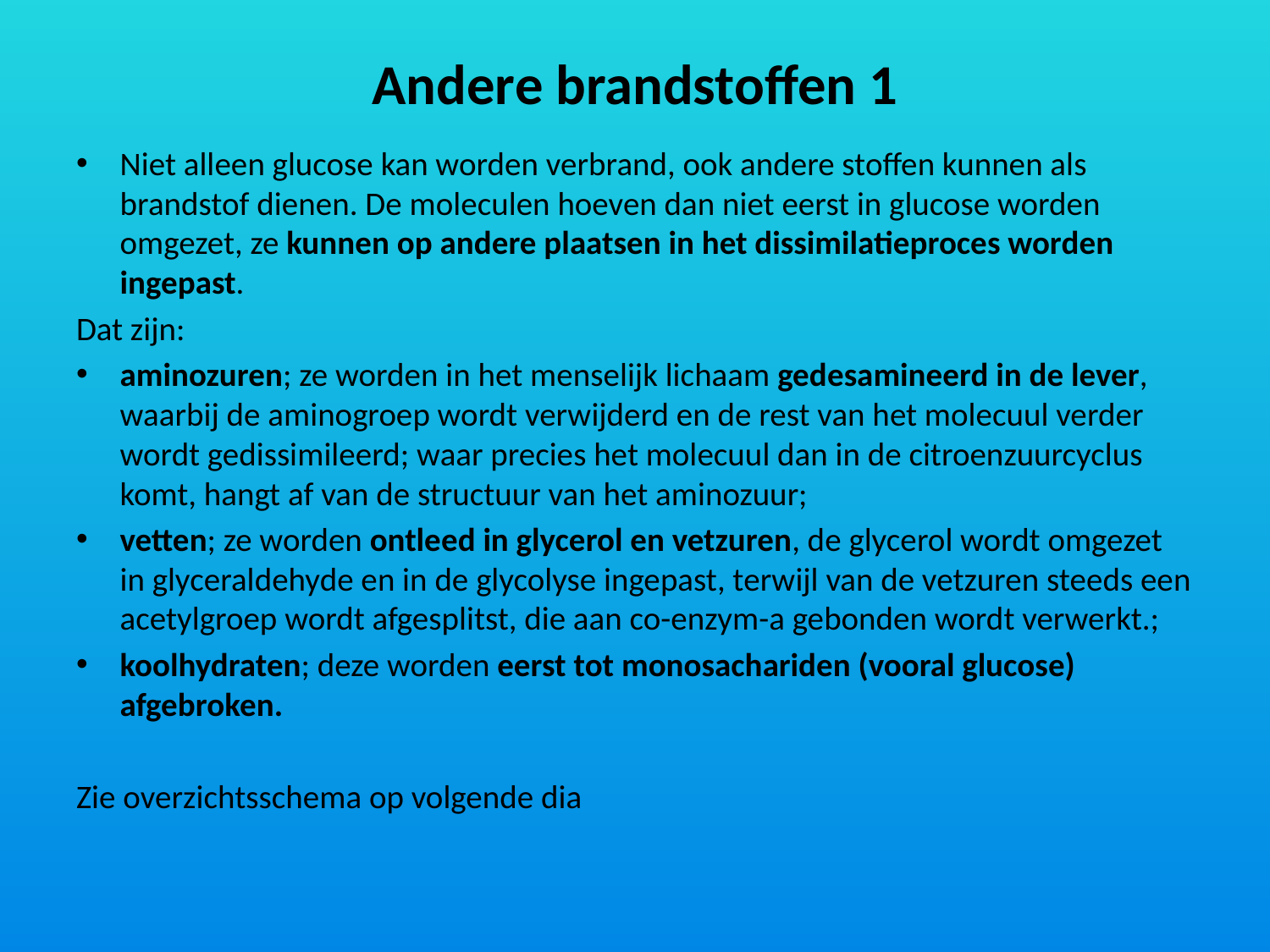

# Andere brandstoffen 1
Niet alleen glucose kan worden verbrand, ook andere stoffen kunnen als brandstof dienen. De moleculen hoeven dan niet eerst in glucose worden omgezet, ze kunnen op andere plaatsen in het dissimilatieproces worden ingepast.
Dat zijn:
aminozuren; ze worden in het menselijk lichaam gedesamineerd in de lever, waarbij de aminogroep wordt verwijderd en de rest van het molecuul verder wordt gedissimileerd; waar precies het molecuul dan in de citroenzuurcyclus komt, hangt af van de structuur van het aminozuur;
vetten; ze worden ontleed in glycerol en vetzuren, de glycerol wordt omgezet in glyceraldehyde en in de glycolyse ingepast, terwijl van de vetzuren steeds een acetylgroep wordt afgesplitst, die aan co-enzym-a gebonden wordt verwerkt.;
koolhydraten; deze worden eerst tot monosachariden (vooral glucose) afgebroken.

Zie overzichtsschema op volgende dia